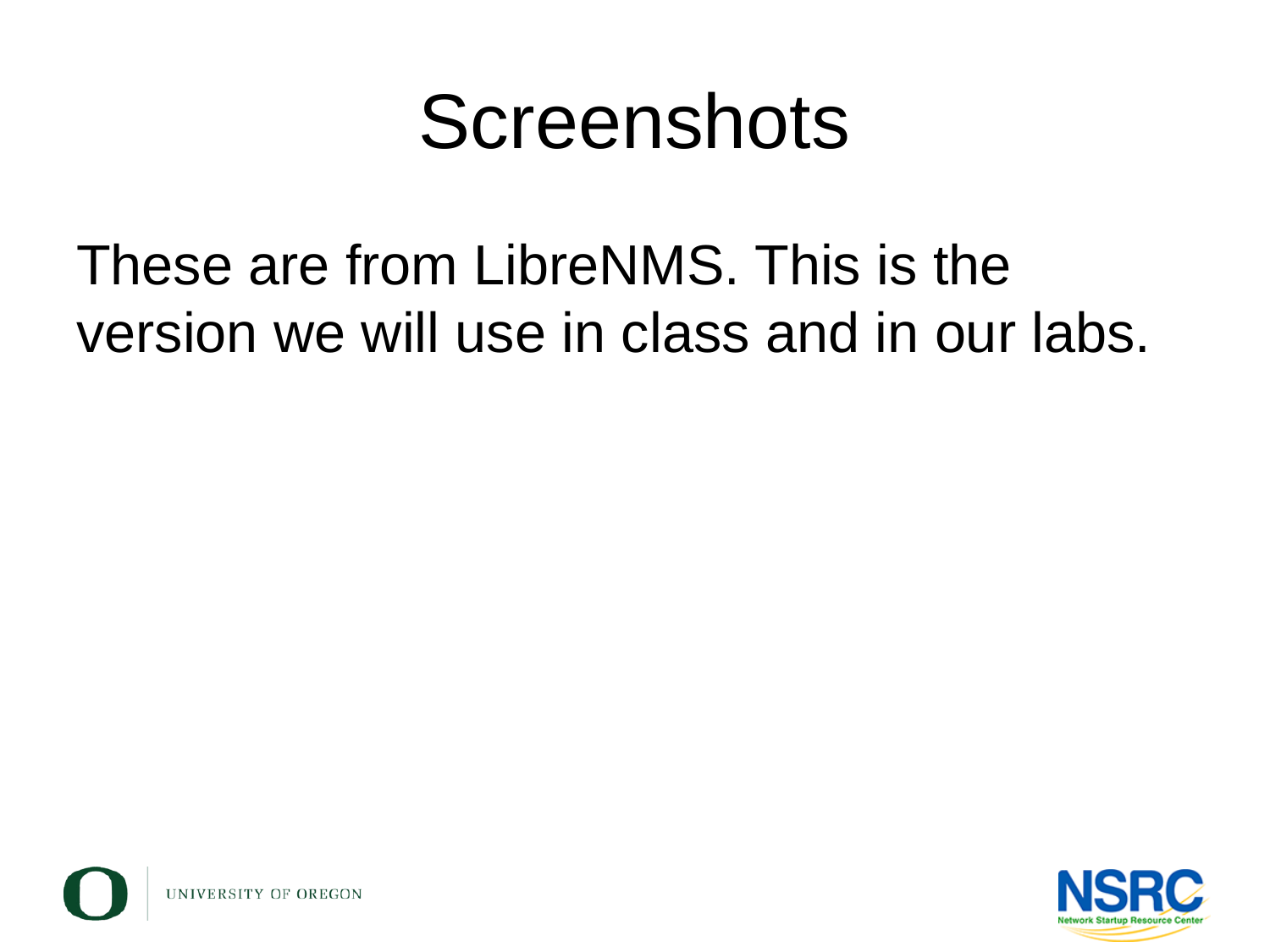

# Screenshots
These are from LibreNMS. This is the version we will use in class and in our labs.